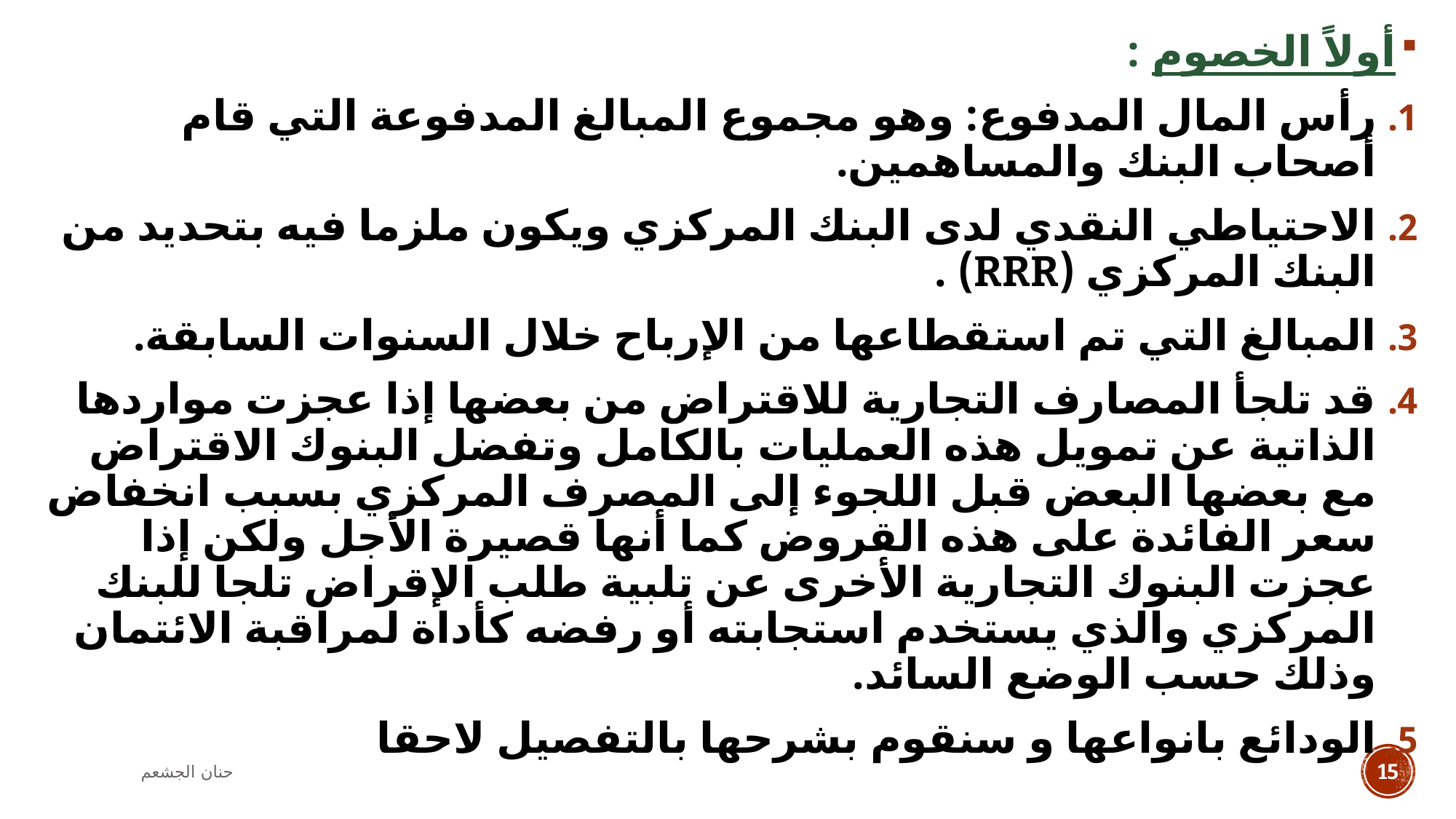

أولاً الخصوم :
رأس المال المدفوع: وهو مجموع المبالغ المدفوعة التي قام أصحاب البنك والمساهمين.
الاحتياطي النقدي لدى البنك المركزي ويكون ملزما فيه بتحديد من البنك المركزي (RRR) .
المبالغ التي تم استقطاعها من الإرباح خلال السنوات السابقة.
قد تلجأ المصارف التجارية للاقتراض من بعضها إذا عجزت مواردها الذاتية عن تمويل هذه العمليات بالكامل وتفضل البنوك الاقتراض مع بعضها البعض قبل اللجوء إلى المصرف المركزي بسبب انخفاض سعر الفائدة على هذه القروض كما أنها قصيرة الأجل ولكن إذا عجزت البنوك التجارية الأخرى عن تلبية طلب الإقراض تلجا للبنك المركزي والذي يستخدم استجابته أو رفضه كأداة لمراقبة الائتمان وذلك حسب الوضع السائد.
الودائع بانواعها و سنقوم بشرحها بالتفصيل لاحقا

حنان الجشعم
15